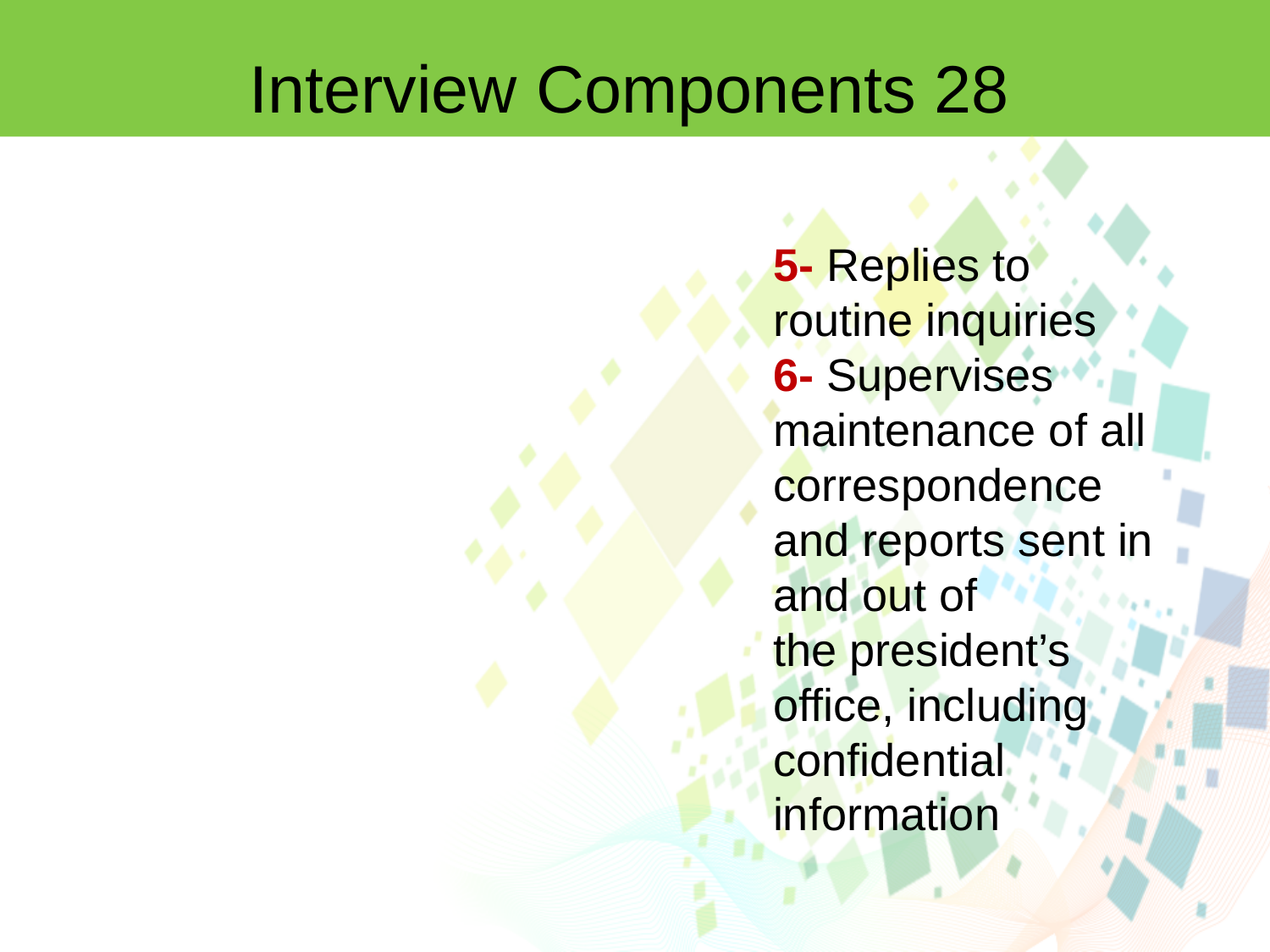

Interview Components 28
5- Replies to routine inquiries
6- Supervises maintenance of all correspondence and reports sent in and out of
the president’s office, including confidential information